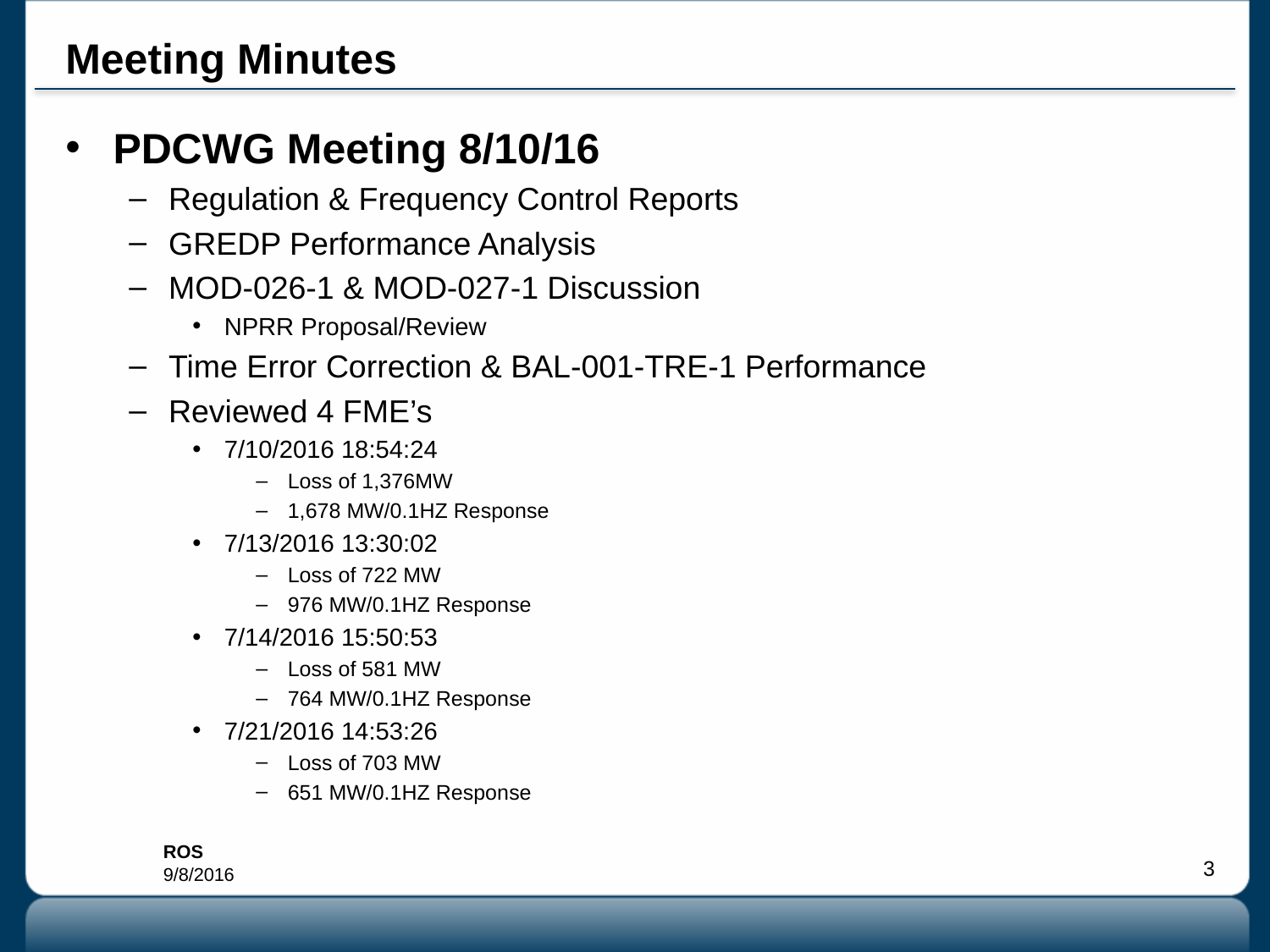

# Meeting Minutes
PDCWG Meeting 8/10/16
Regulation & Frequency Control Reports
GREDP Performance Analysis
MOD-026-1 & MOD-027-1 Discussion
NPRR Proposal/Review
Time Error Correction & BAL-001-TRE-1 Performance
Reviewed 4 FME’s
7/10/2016 18:54:24
Loss of 1,376MW
1,678 MW/0.1HZ Response
7/13/2016 13:30:02
Loss of 722 MW
976 MW/0.1HZ Response
7/14/2016 15:50:53
Loss of 581 MW
764 MW/0.1HZ Response
7/21/2016 14:53:26
Loss of 703 MW
651 MW/0.1HZ Response